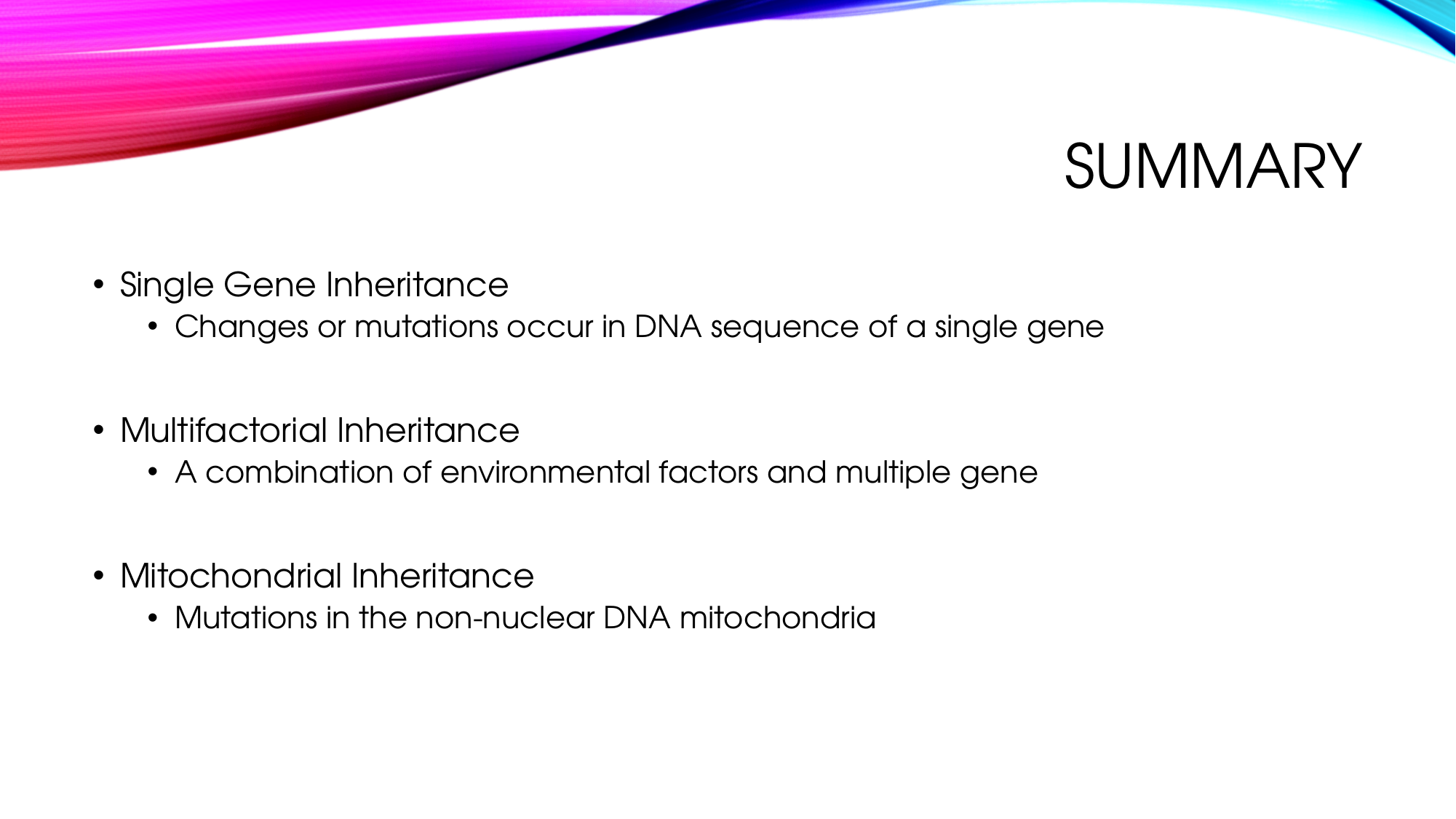

# summary
Single Gene Inheritance
Changes or mutations occur in DNA sequence of a single gene

Multifactorial Inheritance
A combination of environmental factors and multiple gene

Mitochondrial Inheritance
Mutations in the non-nuclear DNA mitochondria